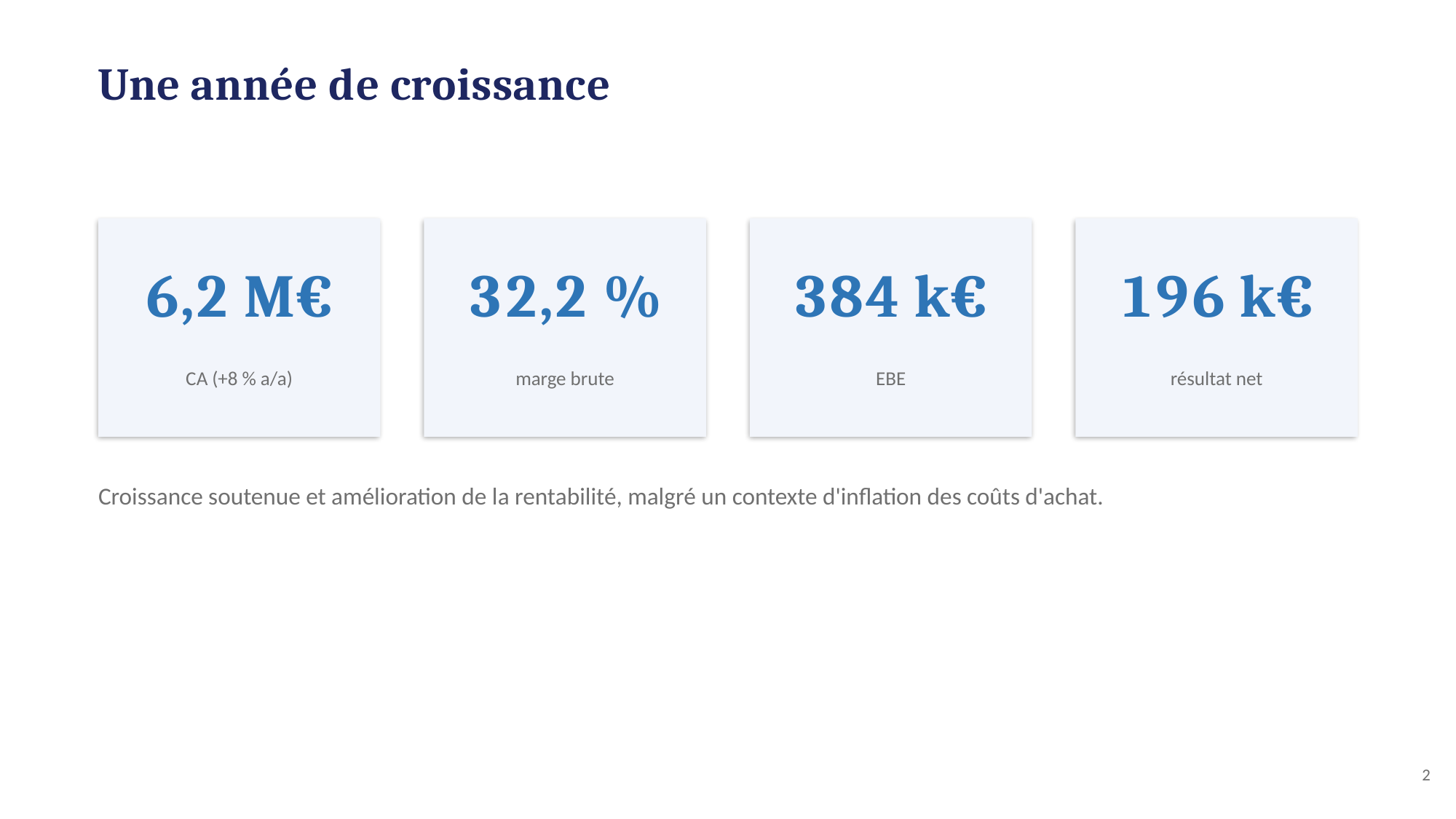

Une année de croissance

6,2 M€
32,2 %
384 k€
196 k€
CA (+8 % a/a)
marge brute
EBE
résultat net
Croissance soutenue et amélioration de la rentabilité, malgré un contexte d'inflation des coûts d'achat.
2